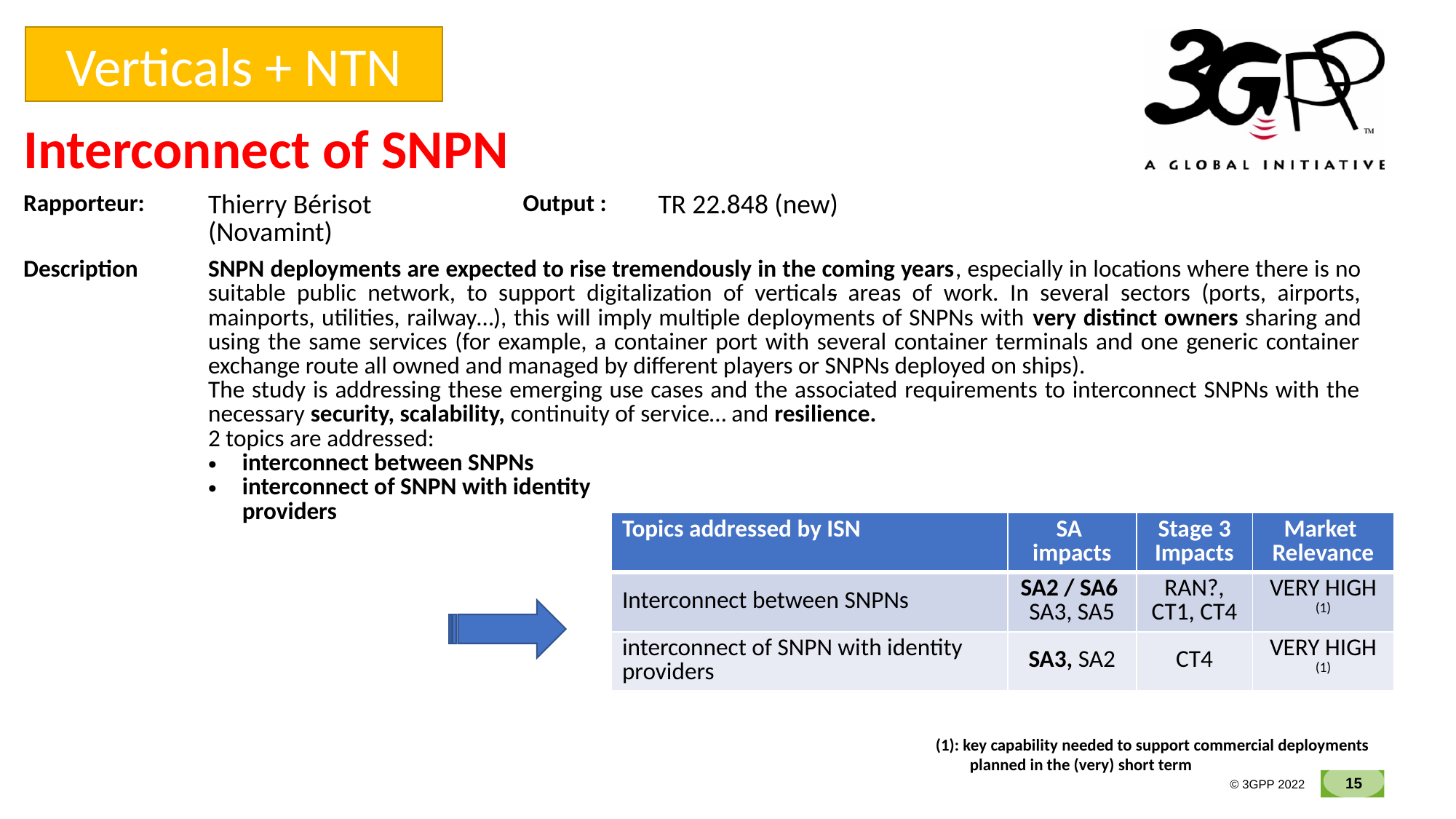

Verticals + NTN
| Interconnect of SNPN |  |  |  |
| --- | --- | --- | --- |
| Rapporteur: | Thierry Bérisot (Novamint) | Output : | TR 22.848 (new) |
| Description | SNPN deployments are expected to rise tremendously in the coming years, especially in locations where there is no suitable public network, to support digitalization of verticals areas of work. In several sectors (ports, airports, mainports, utilities, railway…), this will imply multiple deployments of SNPNs with very distinct owners sharing and using the same services (for example, a container port with several container terminals and one generic container exchange route all owned and managed by different players or SNPNs deployed on ships). The study is addressing these emerging use cases and the associated requirements to interconnect SNPNs with the necessary security, scalability, continuity of service… and resilience. 2 topics are addressed: interconnect between SNPNs interconnect of SNPN with identity providers |  |  |
| Topics addressed by ISN | SA impacts | Stage 3 Impacts | Market Relevance |
| --- | --- | --- | --- |
| Interconnect between SNPNs | SA2 / SA6 SA3, SA5 | RAN?, CT1, CT4 | VERY HIGH (1) |
| interconnect of SNPN with identity providers | SA3, SA2 | CT4 | VERY HIGH (1) |

(1): key capability needed to support commercial deployments
         planned in the (very) short term